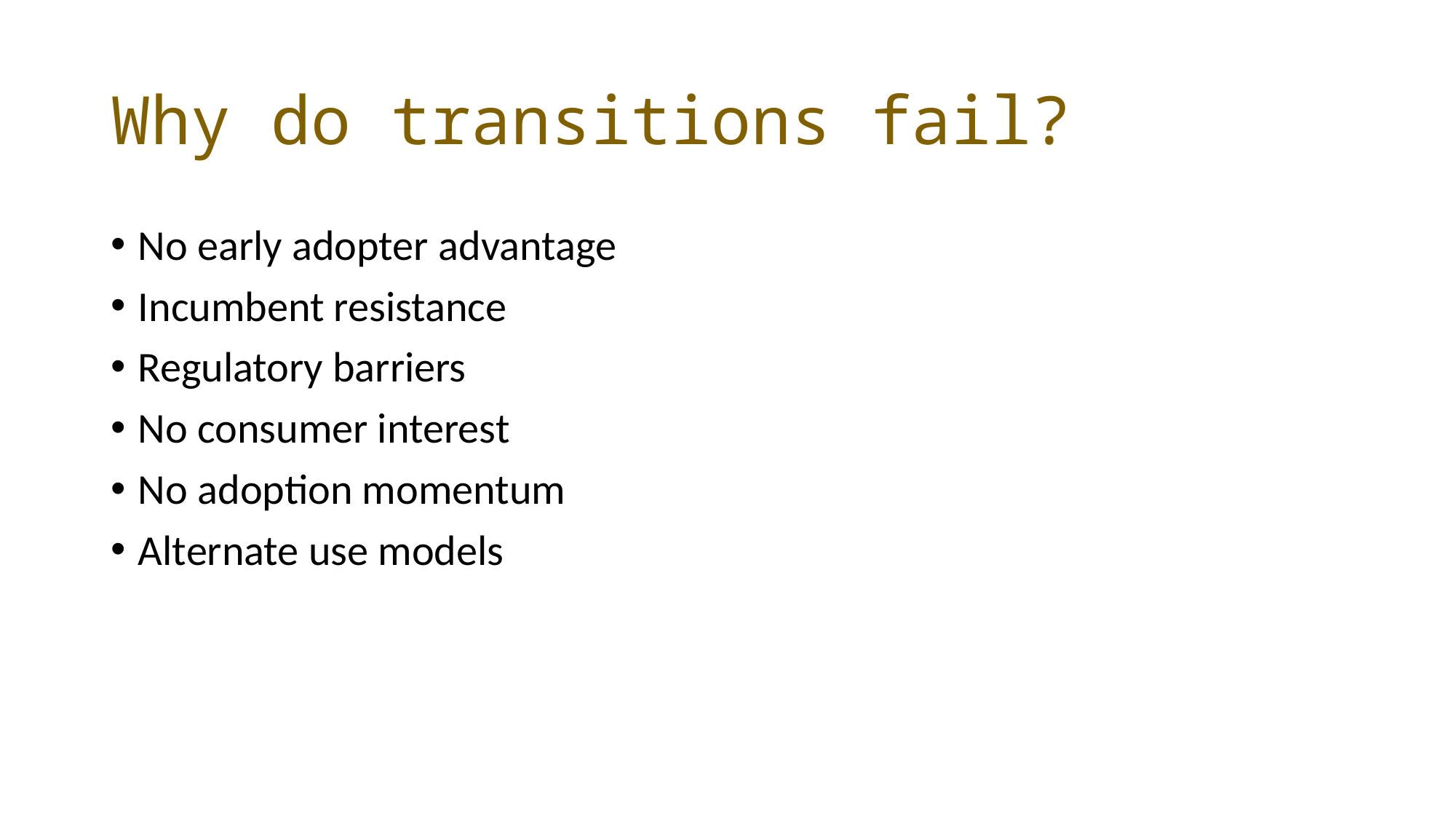

# Why do transitions fail?
No early adopter advantage
Incumbent resistance
Regulatory barriers
No consumer interest
No adoption momentum
Alternate use models